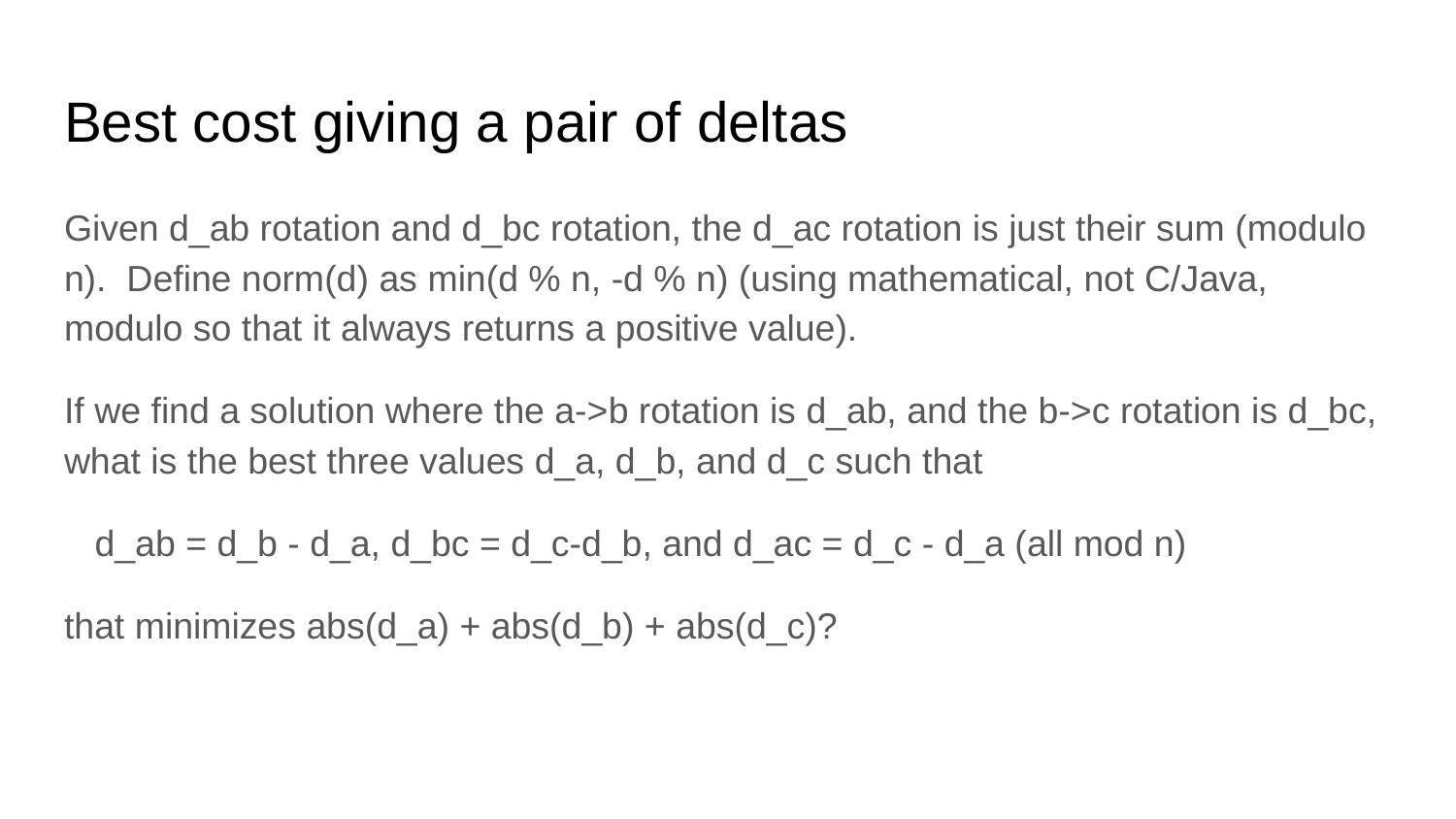

# Best cost giving a pair of deltas
Given d_ab rotation and d_bc rotation, the d_ac rotation is just their sum (modulo n).  Define norm(d) as min(d % n, -d % n) (using mathematical, not C/Java, modulo so that it always returns a positive value).
If we find a solution where the a->b rotation is d_ab, and the b->c rotation is d_bc, what is the best three values d_a, d_b, and d_c such that
   d_ab = d_b - d_a, d_bc = d_c-d_b, and d_ac = d_c - d_a (all mod n)
that minimizes abs(d_a) + abs(d_b) + abs(d_c)?